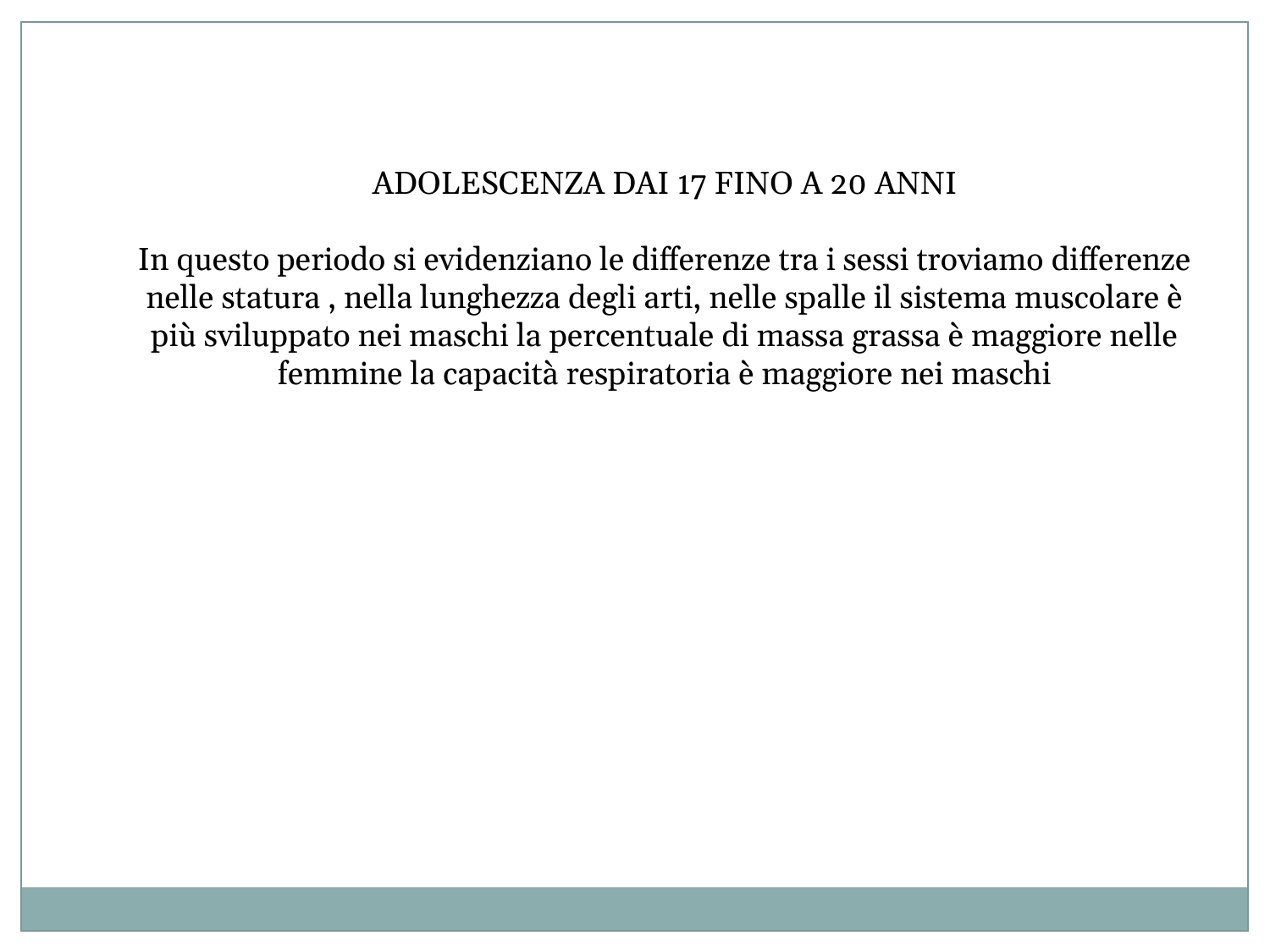

ADOLESCENZA DAI 17 FINO A 20 ANNI
In questo periodo si evidenziano le differenze tra i sessi troviamo differenze nelle statura , nella lunghezza degli arti, nelle spalle il sistema muscolare è più sviluppato nei maschi la percentuale di massa grassa è maggiore nelle femmine la capacità respiratoria è maggiore nei maschi